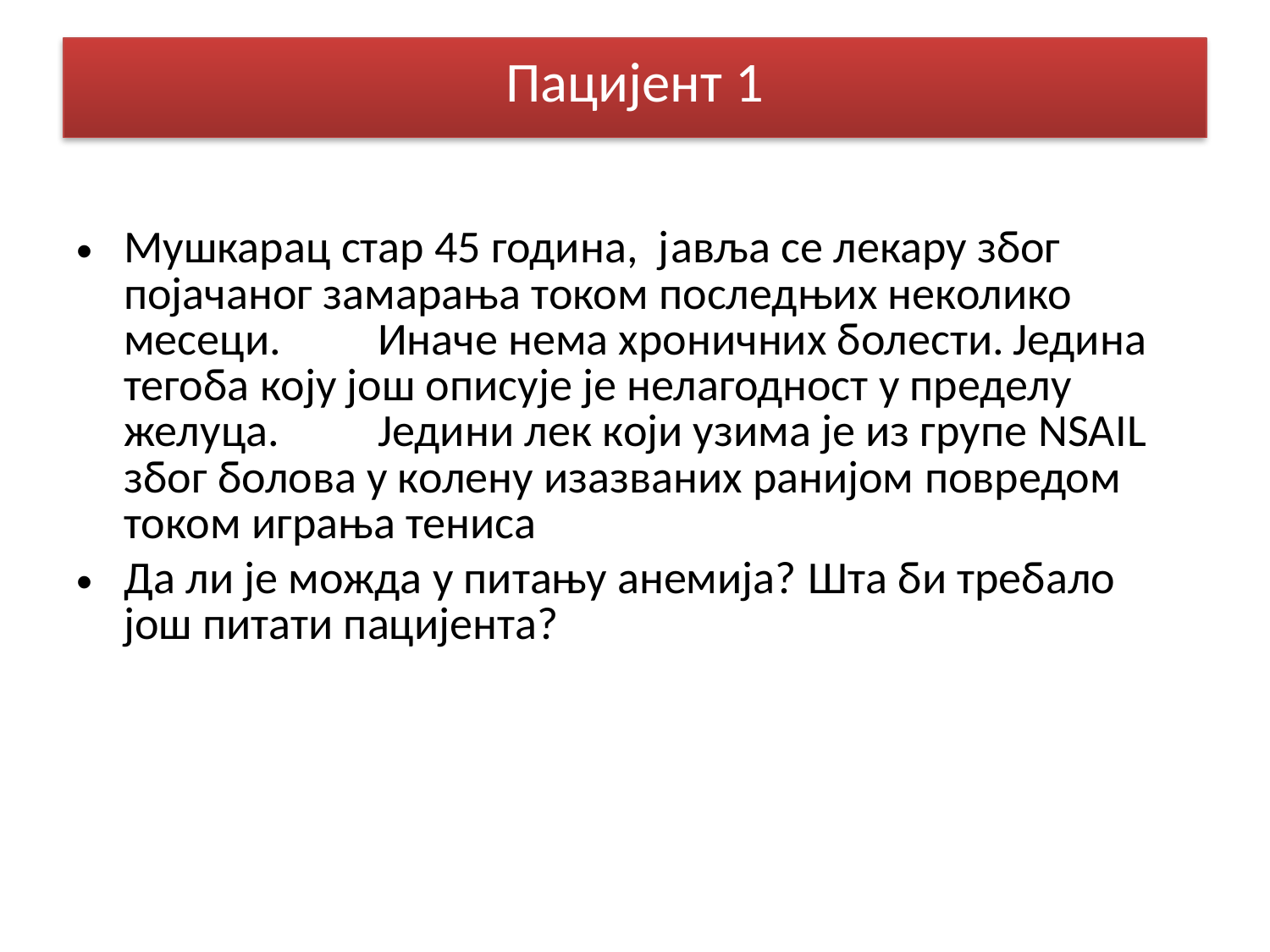

# Пацијент 1
Мушкарац стар 45 година,  јaвља се лекару због појачаног замарања током последњих неколико месеци.	Иначе нема хроничних болести.	Једина тегоба коју још описује је нелагодност у пределу желуца.	Једини лек који узима је из групе NSAIL због болова у колену изазваних ранијом повредом током играња тениса
Да ли је можда у питању анемија? Шта би требало још питати пацијента?